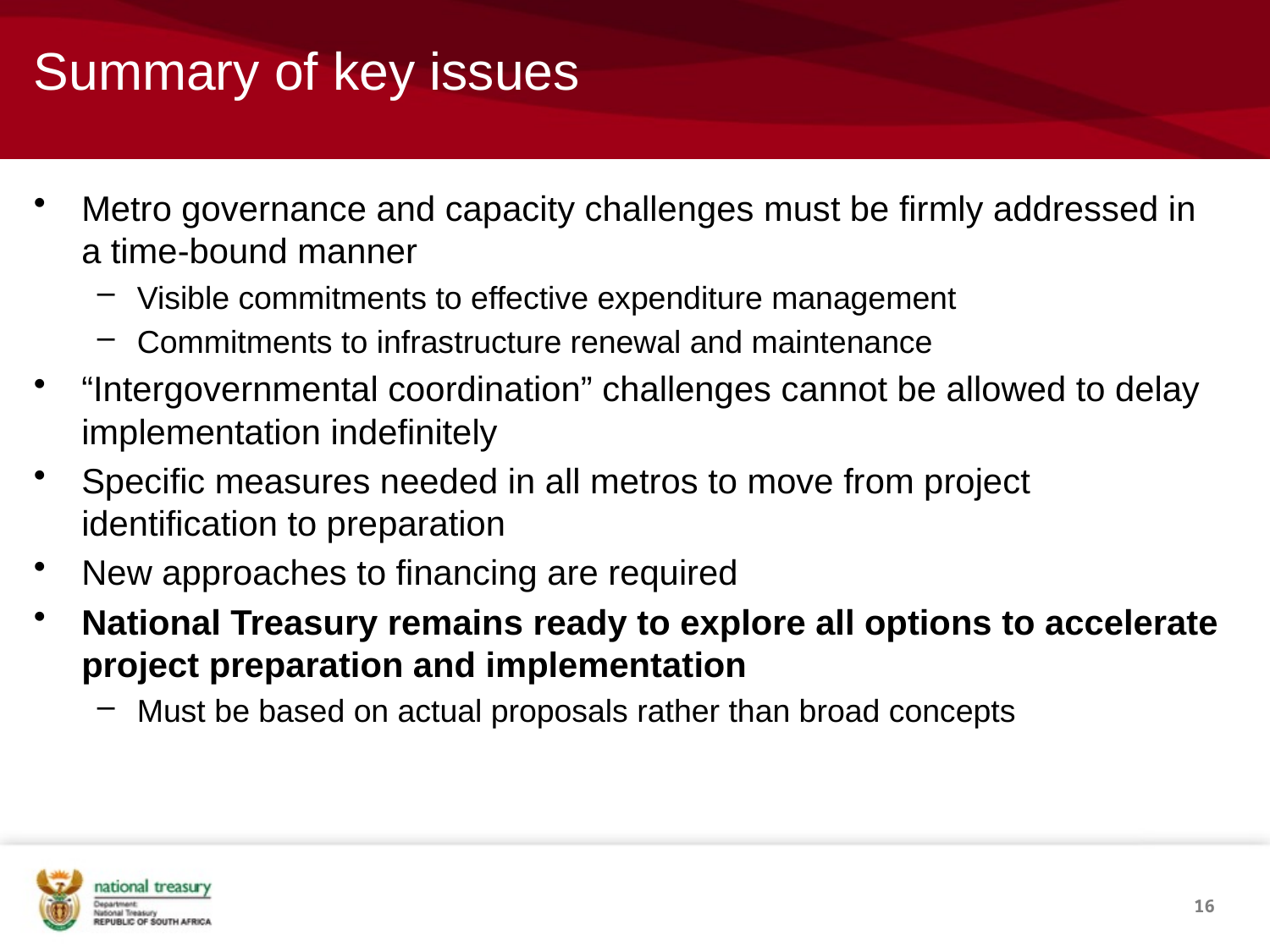

# Summary of key issues
Metro governance and capacity challenges must be firmly addressed in a time-bound manner
Visible commitments to effective expenditure management
Commitments to infrastructure renewal and maintenance
“Intergovernmental coordination” challenges cannot be allowed to delay implementation indefinitely
Specific measures needed in all metros to move from project identification to preparation
New approaches to financing are required
National Treasury remains ready to explore all options to accelerate project preparation and implementation
Must be based on actual proposals rather than broad concepts

16